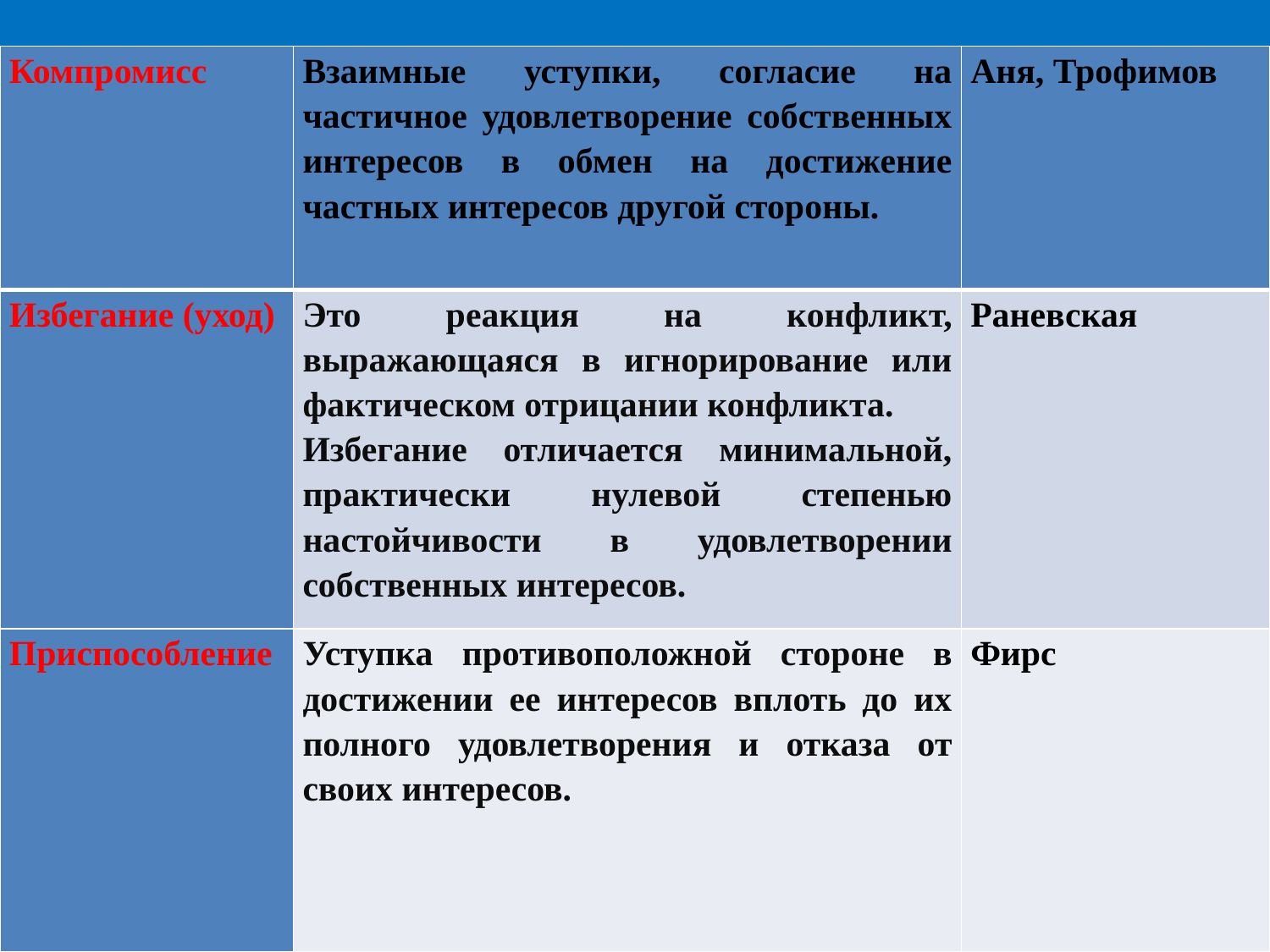

#
| Компромисс | Взаимные уступки, согласие на частичное удовлетворение собственных интересов в обмен на достижение частных интересов другой стороны. | Аня, Трофимов |
| --- | --- | --- |
| Избегание (уход) | Это реакция на конфликт, выражающаяся в игнорирование или фактическом отрицании конфликта. Избегание отличается минимальной, практически нулевой степенью настойчивости в удовлетворении собственных интересов. | Раневская |
| Приспособление | Уступка противоположной стороне в достижении ее интересов вплоть до их полного удовлетворения и отказа от своих интересов. | Фирс |